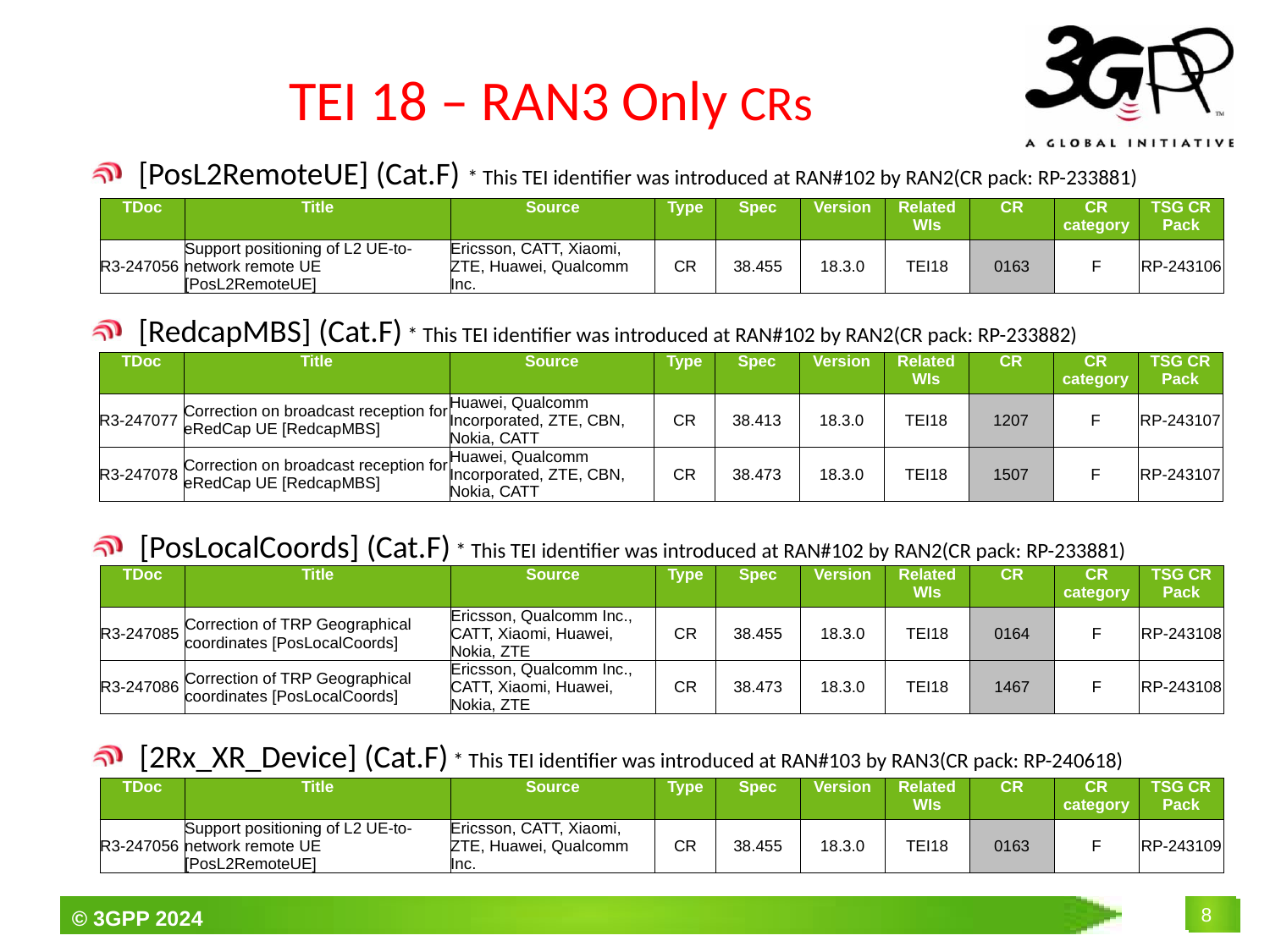

# TEI 18 – RAN3 Only CRs
[PosL2RemoteUE] (Cat.F) * This TEI identifier was introduced at RAN#102 by RAN2(CR pack: RP-233881)

| TDoc | Title | Source | Type | Spec | Version | Related WIs | CR | CR category | TSG CR Pack |
| --- | --- | --- | --- | --- | --- | --- | --- | --- | --- |
| R3-247056 | Support positioning of L2 UE-to-network remote UE [PosL2RemoteUE] | Ericsson, CATT, Xiaomi, ZTE, Huawei, Qualcomm Inc. | CR | 38.455 | 18.3.0 | TEI18 | 0163 | F | RP-243106 |
[RedcapMBS] (Cat.F) * This TEI identifier was introduced at RAN#102 by RAN2(CR pack: RP-233882)

| TDoc | Title | Source | Type | Spec | Version | Related WIs | CR | CR category | TSG CR Pack |
| --- | --- | --- | --- | --- | --- | --- | --- | --- | --- |
| R3-247077 | Correction on broadcast reception for eRedCap UE [RedcapMBS] | Huawei, Qualcomm Incorporated, ZTE, CBN, Nokia, CATT | CR | 38.413 | 18.3.0 | TEI18 | 1207 | F | RP-243107 |
| R3-247078 | Correction on broadcast reception for eRedCap UE [RedcapMBS] | Huawei, Qualcomm Incorporated, ZTE, CBN, Nokia, CATT | CR | 38.473 | 18.3.0 | TEI18 | 1507 | F | RP-243107 |
[PosLocalCoords] (Cat.F) * This TEI identifier was introduced at RAN#102 by RAN2(CR pack: RP-233881)

| TDoc | Title | Source | Type | Spec | Version | Related WIs | CR | CR category | TSG CR Pack |
| --- | --- | --- | --- | --- | --- | --- | --- | --- | --- |
| R3-247085 | Correction of TRP Geographical coordinates [PosLocalCoords] | Ericsson, Qualcomm Inc., CATT, Xiaomi, Huawei, Nokia, ZTE | CR | 38.455 | 18.3.0 | TEI18 | 0164 | F | RP-243108 |
| R3-247086 | Correction of TRP Geographical coordinates [PosLocalCoords] | Ericsson, Qualcomm Inc., CATT, Xiaomi, Huawei, Nokia, ZTE | CR | 38.473 | 18.3.0 | TEI18 | 1467 | F | RP-243108 |
[2Rx_XR_Device] (Cat.F) * This TEI identifier was introduced at RAN#103 by RAN3(CR pack: RP-240618)

| TDoc | Title | Source | Type | Spec | Version | Related WIs | CR | CR category | TSG CR Pack |
| --- | --- | --- | --- | --- | --- | --- | --- | --- | --- |
| R3-247056 | Support positioning of L2 UE-to-network remote UE [PosL2RemoteUE] | Ericsson, CATT, Xiaomi, ZTE, Huawei, Qualcomm Inc. | CR | 38.455 | 18.3.0 | TEI18 | 0163 | F | RP-243109 |